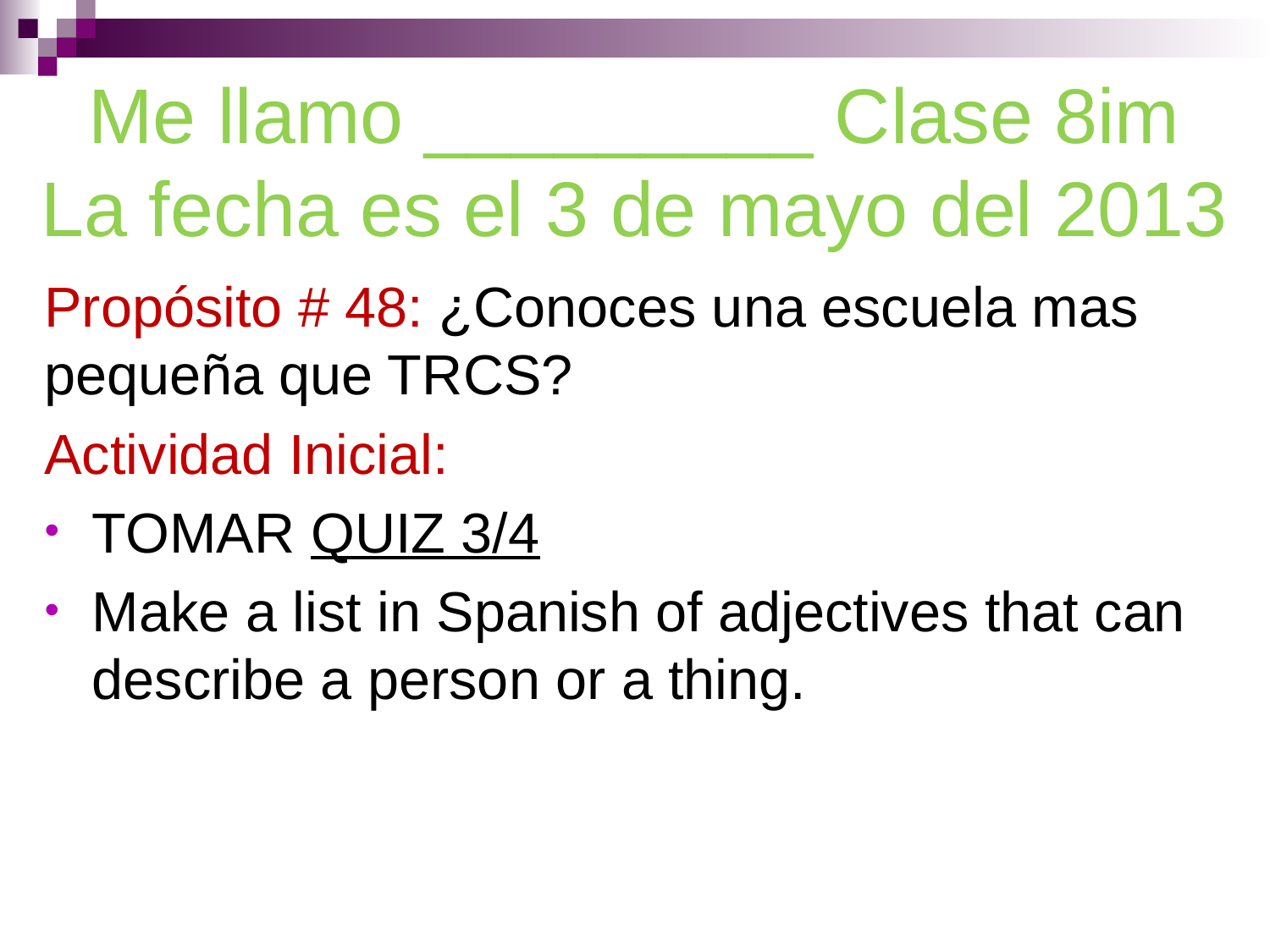

# Me llamo _________ Clase 8im La fecha es el 3 de mayo del 2013
Propósito # 48: ¿Conoces una escuela mas pequeña que TRCS?
Actividad Inicial:
TOMAR QUIZ 3/4
Make a list in Spanish of adjectives that can describe a person or a thing.